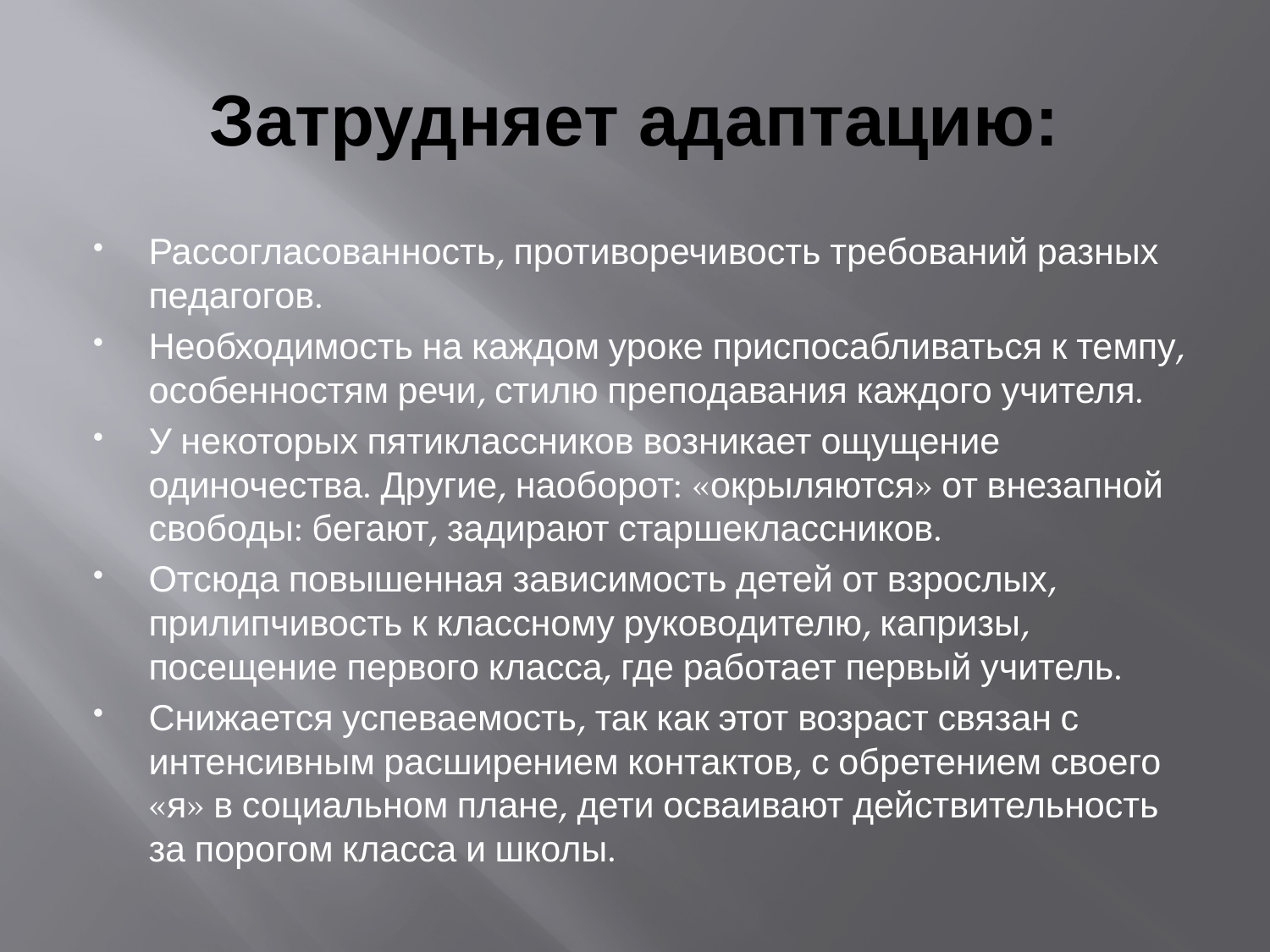

# Затрудняет адаптацию:
Рассогласованность, противоречивость требований разных педагогов.
Необходимость на каждом уроке приспосабливаться к темпу, особенностям речи, стилю преподавания каждого учителя.
У некоторых пятиклассников возникает ощущение одиночества. Другие, наоборот: «окрыляются» от внезапной свободы: бегают, задирают старшеклассников.
Отсюда повышенная зависимость детей от взрослых, прилипчивость к классному руководителю, капризы, посещение первого класса, где работает первый учитель.
Снижается успеваемость, так как этот возраст связан с интенсивным расширением контактов, с обретением своего «я» в социальном плане, дети осваивают действительность за порогом класса и школы.